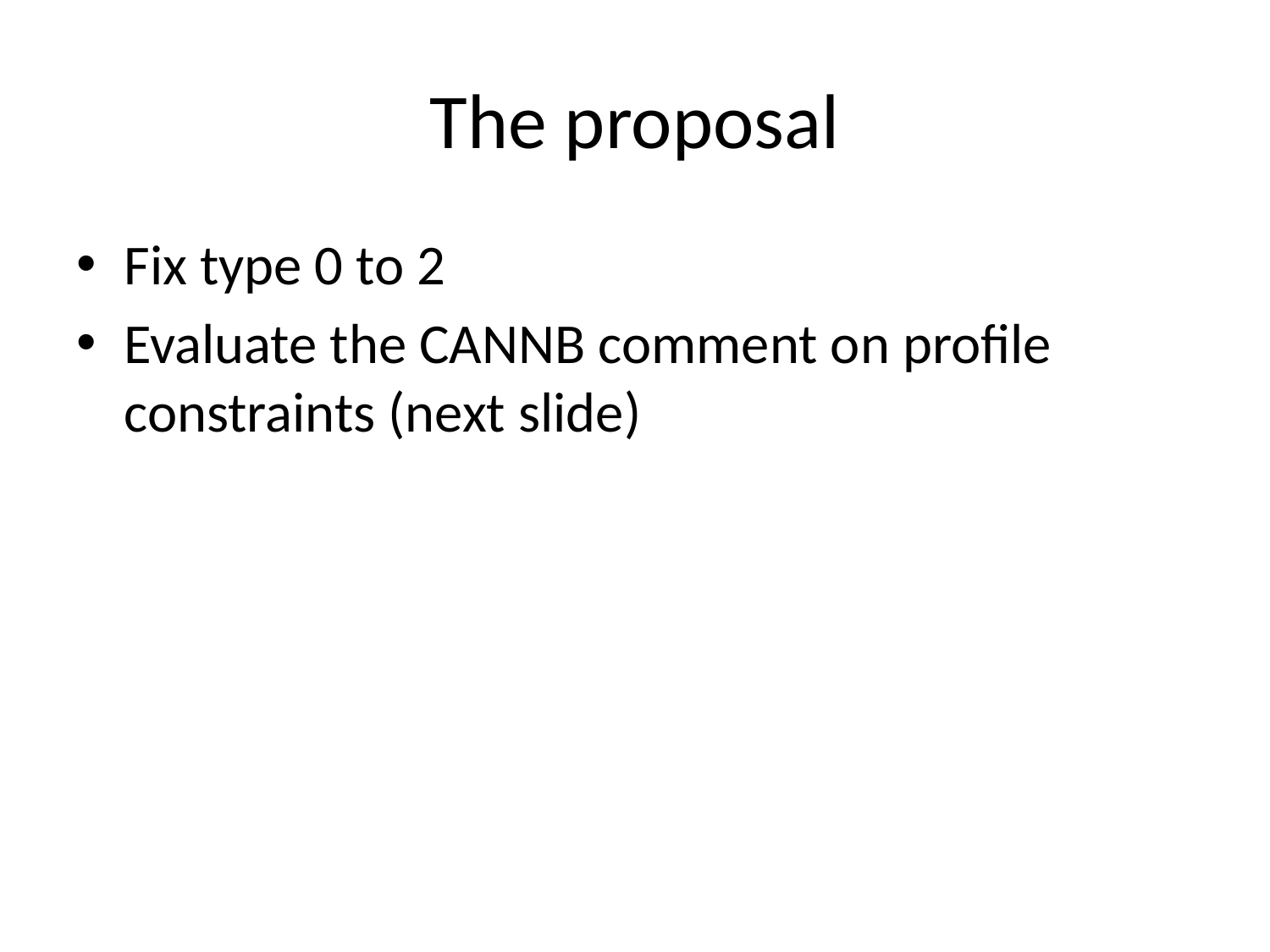

# The proposal
Fix type 0 to 2
Evaluate the CANNB comment on profile constraints (next slide)